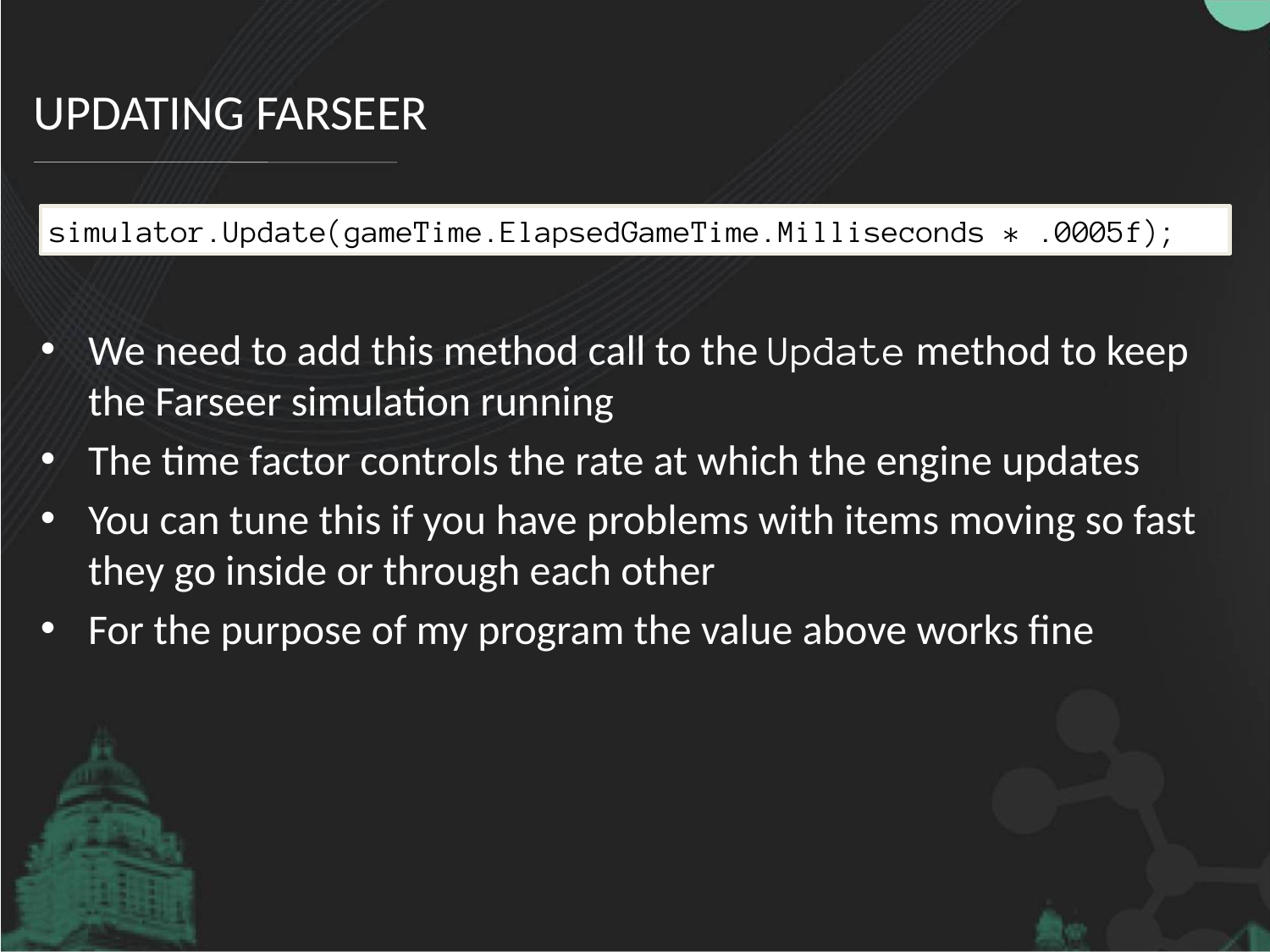

# Updating Farseer
simulator.Update(gameTime.ElapsedGameTime.Milliseconds * .0005f);
We need to add this method call to the Update method to keep the Farseer simulation running
The time factor controls the rate at which the engine updates
You can tune this if you have problems with items moving so fast they go inside or through each other
For the purpose of my program the value above works fine